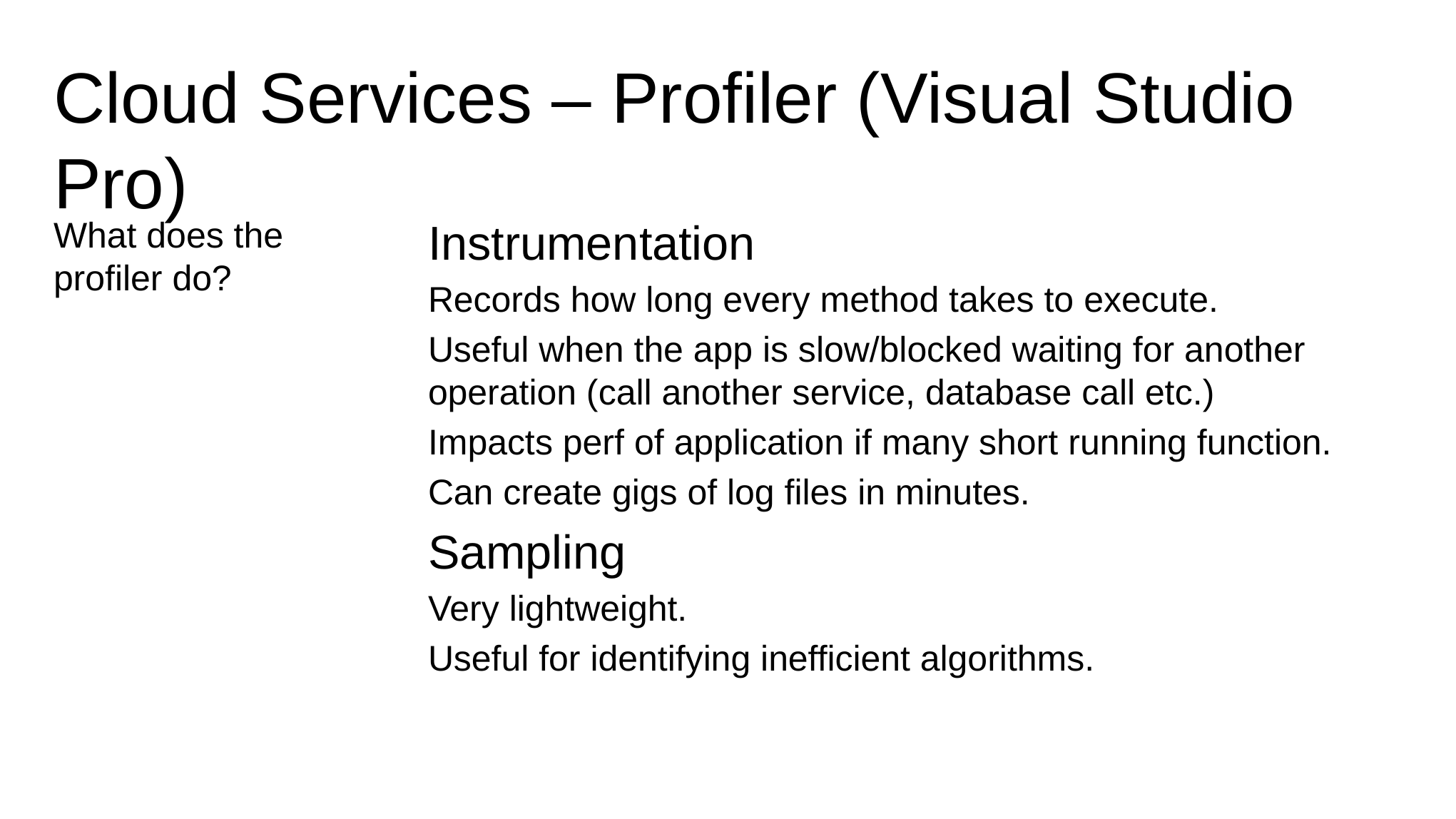

# Cloud Services – Profiler (Visual Studio Pro)
What does the profiler do?

Instrumentation
Records how long every method takes to execute.
Useful when the app is slow/blocked waiting for another operation (call another service, database call etc.)
Impacts perf of application if many short running function.
Can create gigs of log files in minutes.
Sampling
Very lightweight.
Useful for identifying inefficient algorithms.